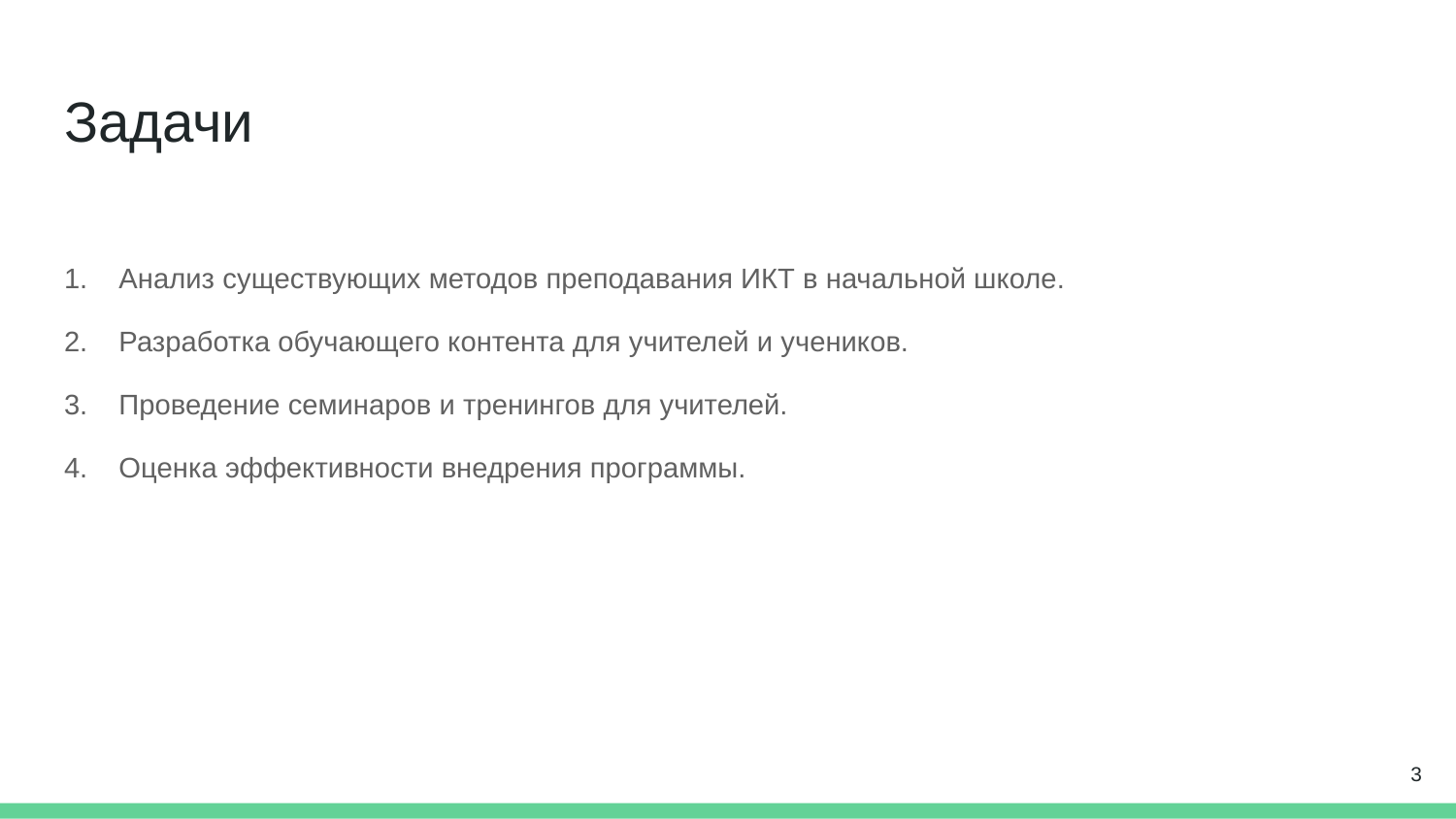

# Задачи
Анализ существующих методов преподавания ИКТ в начальной школе.
Разработка обучающего контента для учителей и учеников.
Проведение семинаров и тренингов для учителей.
Оценка эффективности внедрения программы.
3